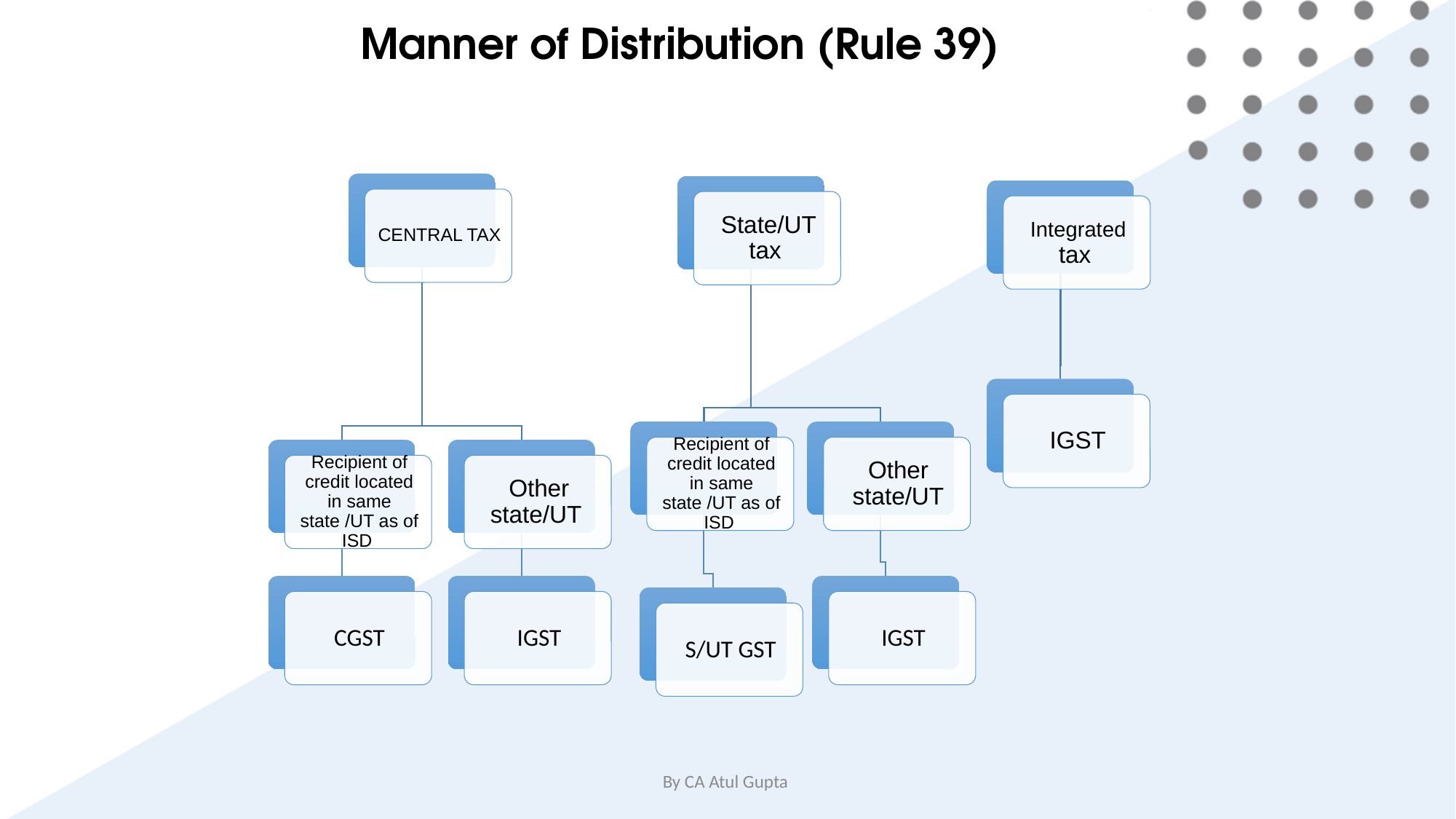

Manner of Distribution (Rule 39)
CENTRAL TAX
Recipient of credit located in same state /UT as of ISD
CGST
Other state/UT
IGST
State/UT tax
Recipient of credit located in same state /UT as of ISD
S/UT GST
Other state/UT
IGST
Integrated tax
IGST
By CA Atul Gupta